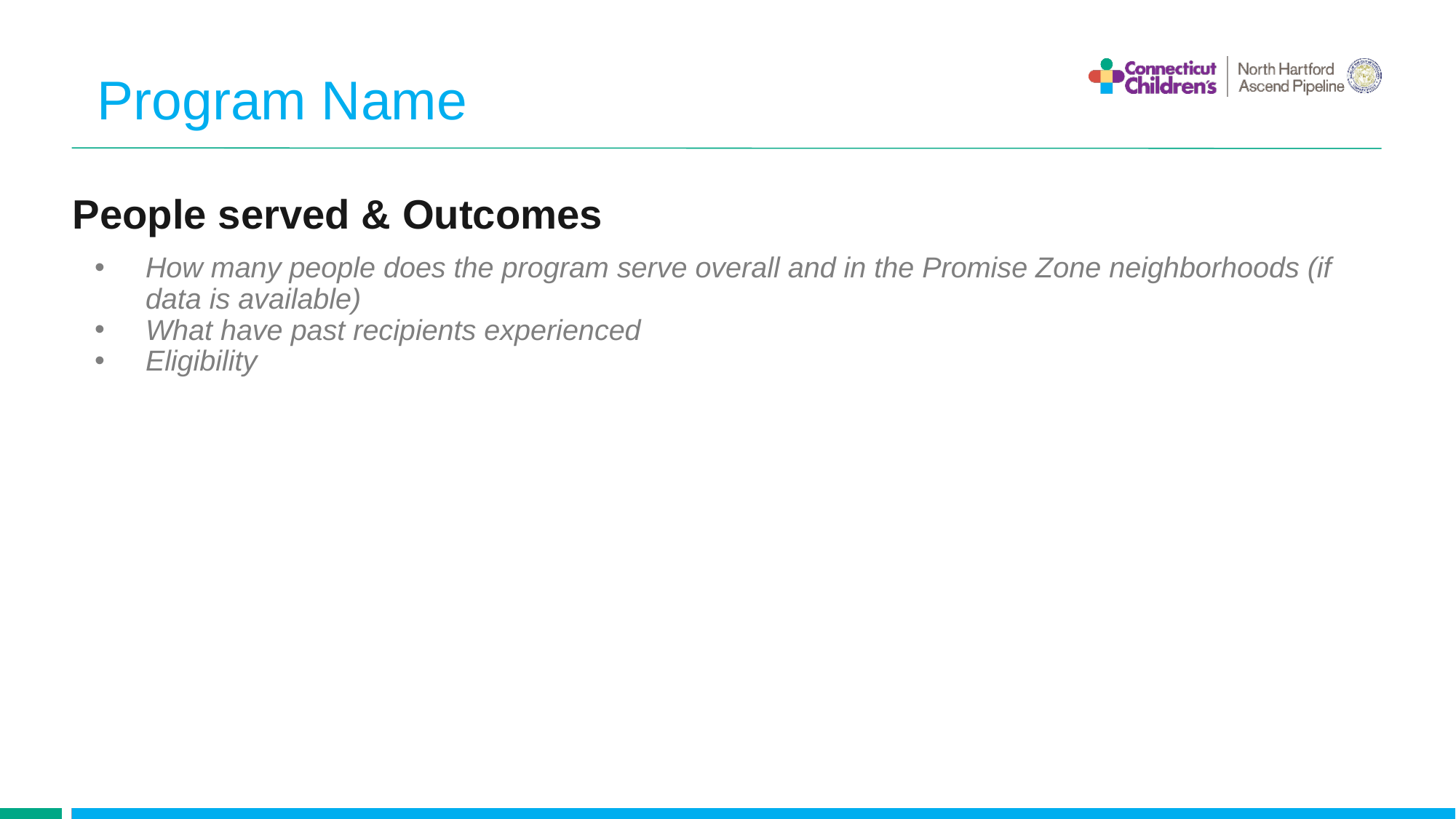

# Program Name
People served & Outcomes
How many people does the program serve overall and in the Promise Zone neighborhoods (if data is available)
What have past recipients experienced
Eligibility

33